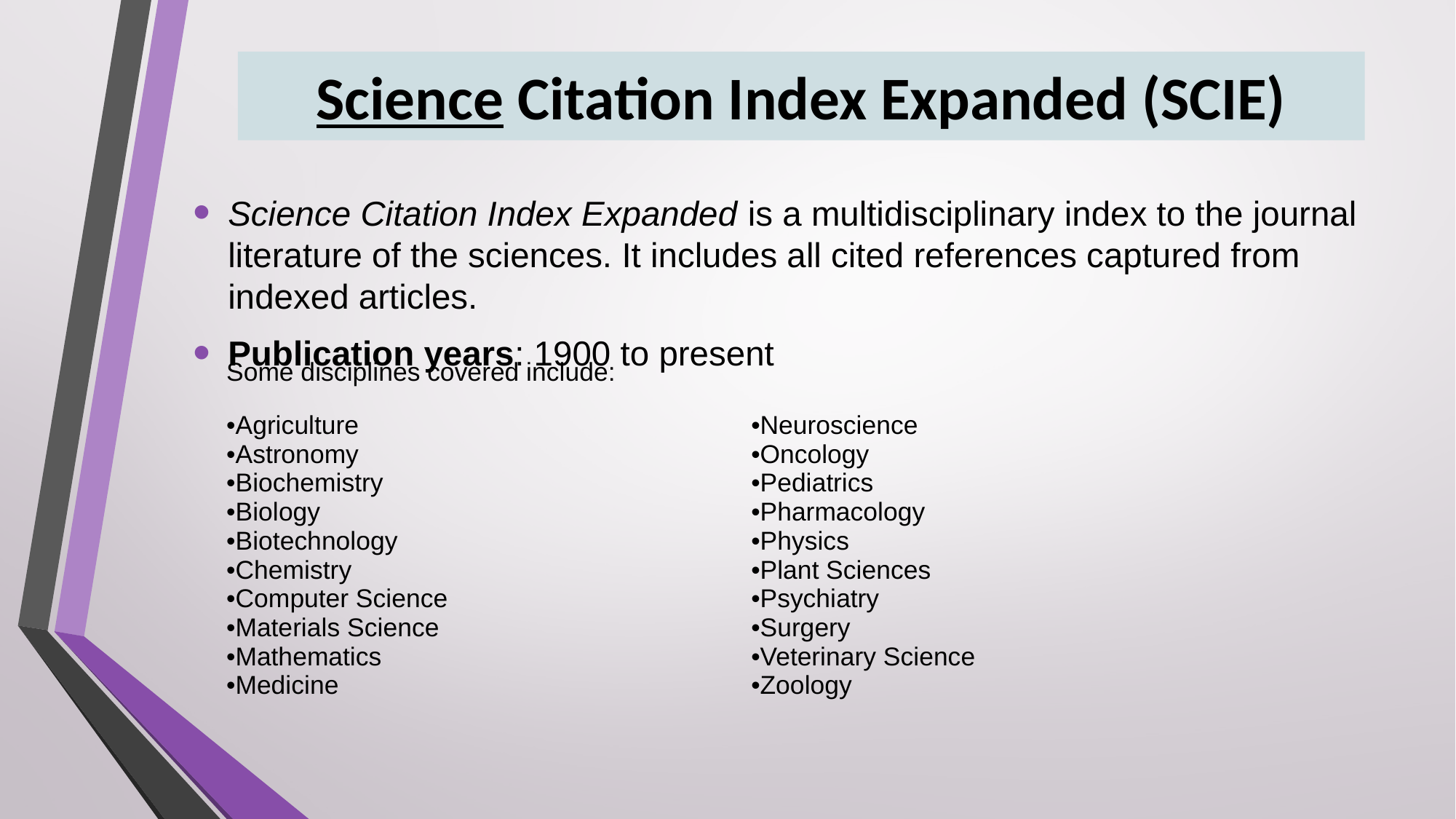

# Science Citation Index Expanded (SCIE)
Science Citation Index Expanded is a multidisciplinary index to the journal literature of the sciences. It includes all cited references captured from indexed articles.
Publication years: 1900 to present

| Some disciplines covered include: |  |
| --- | --- |
| Agriculture Astronomy Biochemistry Biology Biotechnology Chemistry Computer Science Materials Science Mathematics Medicine | Neuroscience Oncology Pediatrics Pharmacology Physics Plant Sciences Psychiatry Surgery Veterinary Science Zoology |